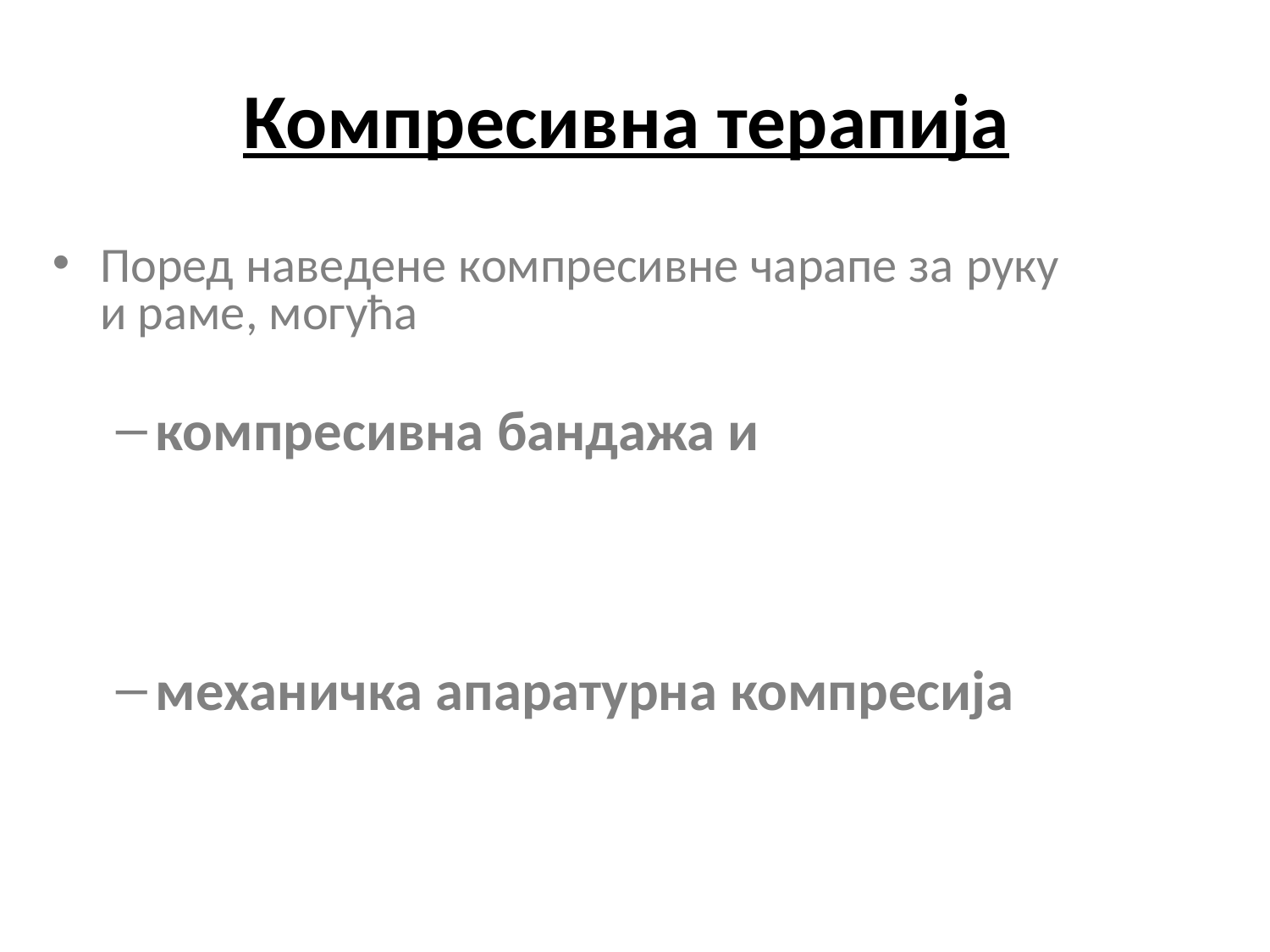

# Компресивна терапија
Поред наведене компресивне чарапе за руку и раме, могућа

компресивна бандажа и

механичка апаратурна компресија